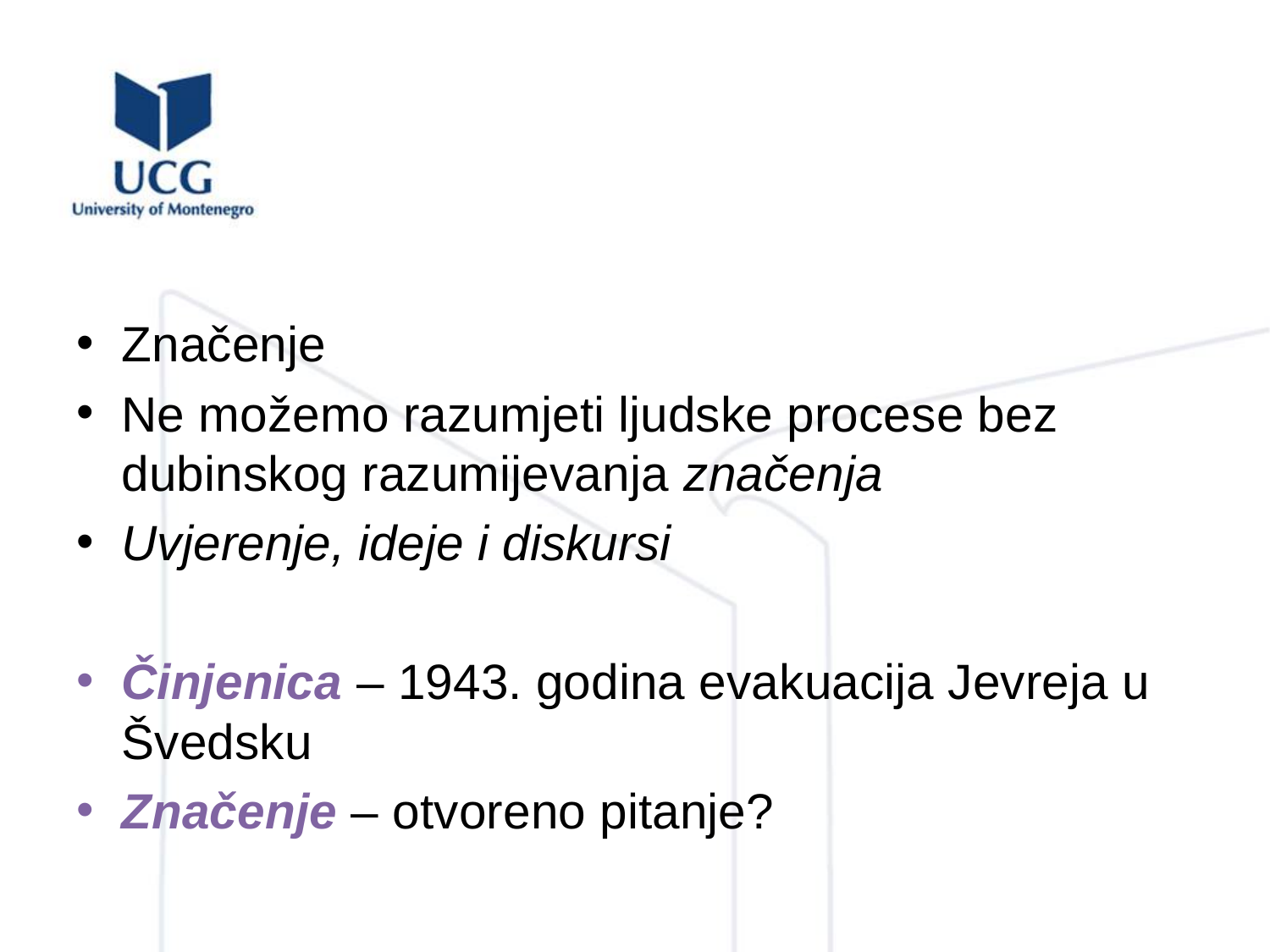

#
Značenje
Ne možemo razumjeti ljudske procese bez dubinskog razumijevanja značenja
Uvjerenje, ideje i diskursi

Činjenica – 1943. godina evakuacija Jevreja u Švedsku
Značenje – otvoreno pitanje?